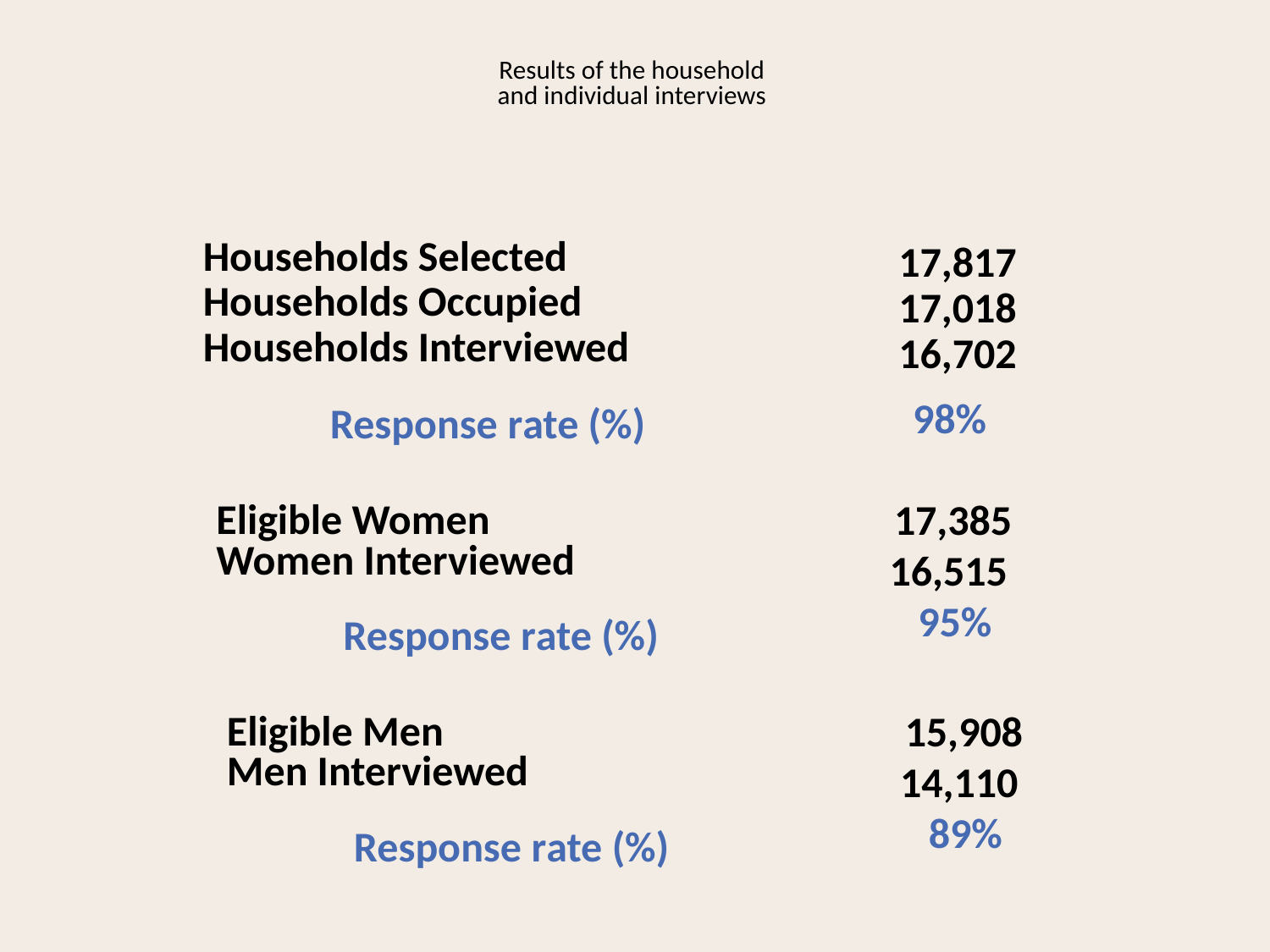

# Results of the household and individual interviews

Households Selected
Households Occupied
Households Interviewed

 	Response rate (%)
 17,817
 17,018
 16,702

  98%

  17,385
  16,515
     95%
Eligible Women
Women Interviewed

  	Response rate (%)
  15,908
  14,110
     89%
Eligible Men
Men Interviewed

  	Response rate (%)